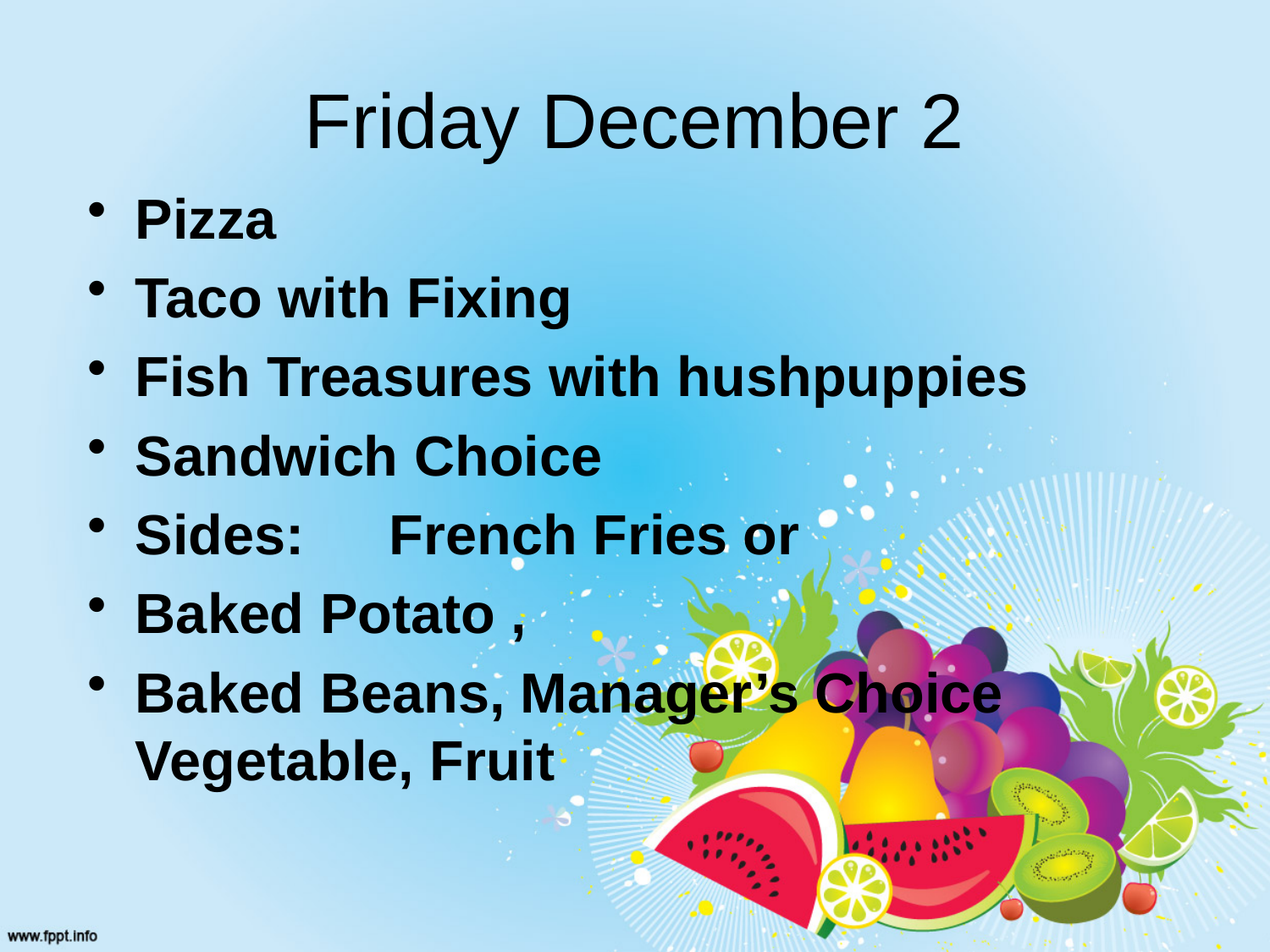

# Friday December 2
Pizza
Taco with Fixing
Fish Treasures with hushpuppies
Sandwich Choice
Sides:  	French Fries or
Baked Potato ,
Baked Beans, Manager’s Choice Vegetable, Fruit